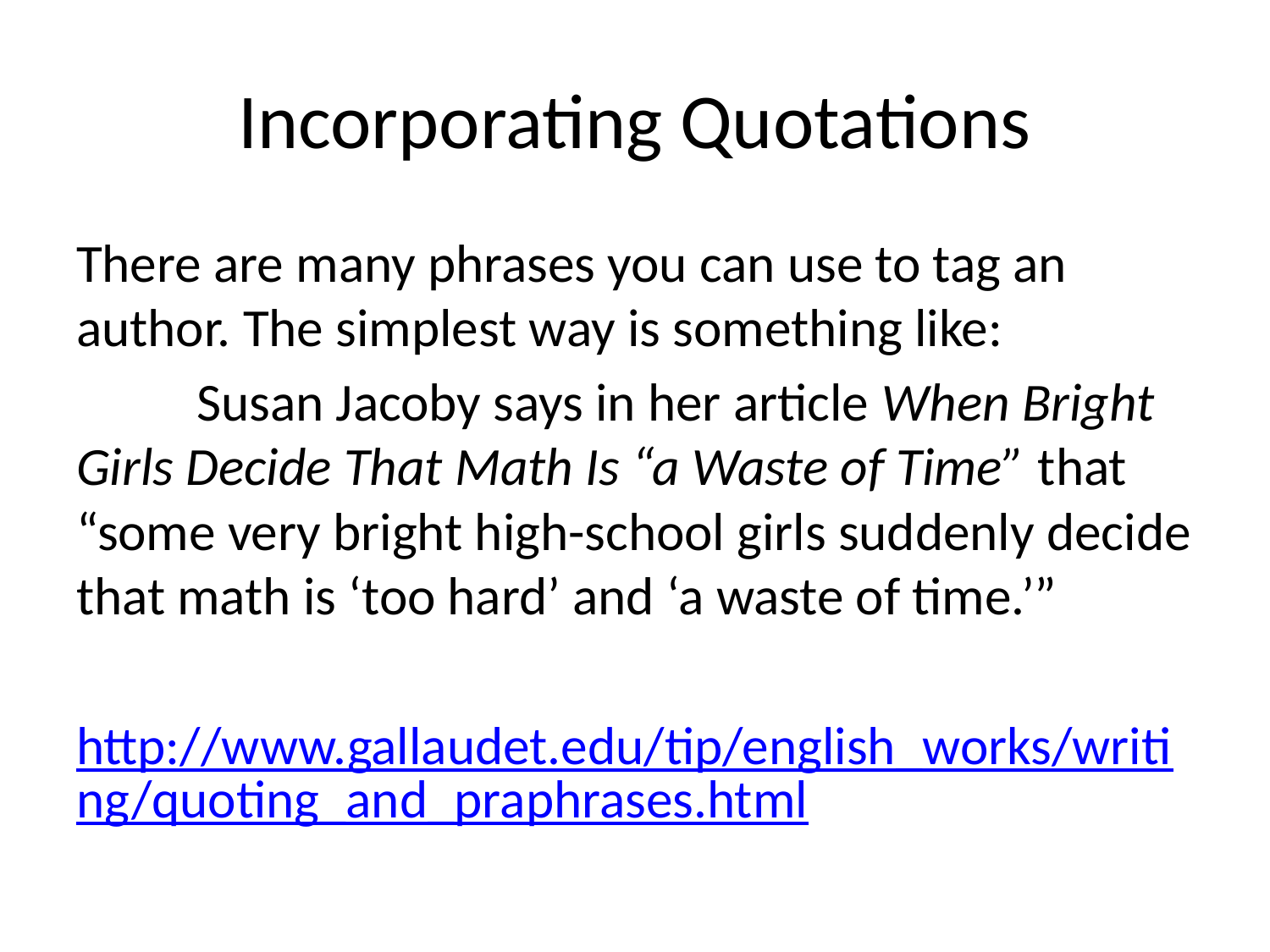

# Incorporating Quotations
There are many phrases you can use to tag an author. The simplest way is something like:
	Susan Jacoby says in her article When Bright Girls Decide That Math Is “a Waste of Time” that “some very bright high-school girls suddenly decide that math is ‘too hard’ and ‘a waste of time.’”

http://www.gallaudet.edu/tip/english_works/writing/quoting_and_praphrases.html